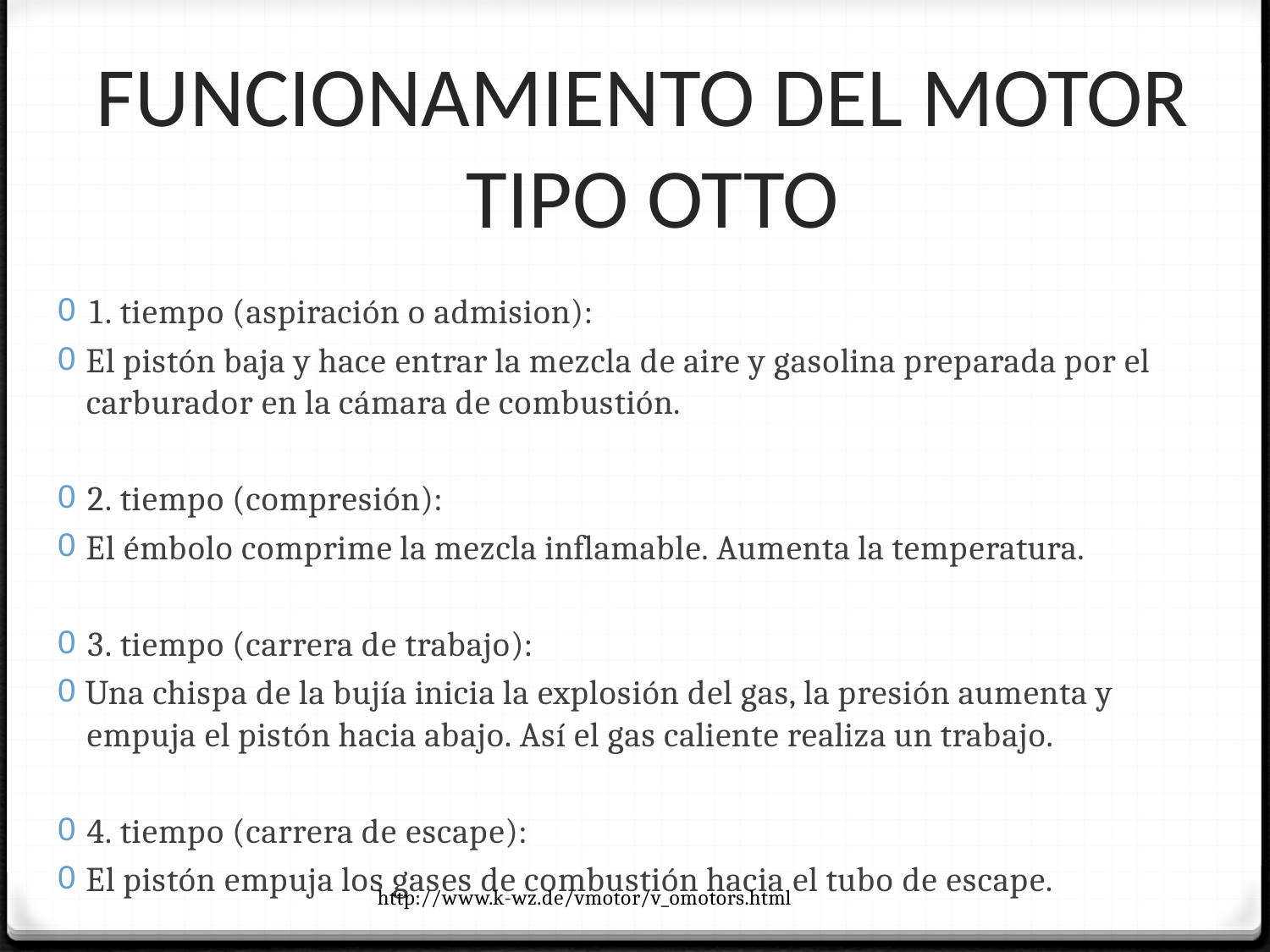

# FUNCIONAMIENTO DEL MOTOR  TIPO OTTO
1. tiempo (aspiración o admision):
El pistón baja y hace entrar la mezcla de aire y gasolina preparada por el carburador en la cámara de combustión.

2. tiempo (compresión):
El émbolo comprime la mezcla inflamable. Aumenta la temperatura.

3. tiempo (carrera de trabajo):
Una chispa de la bujía inicia la explosión del gas, la presión aumenta y empuja el pistón hacia abajo. Así el gas caliente realiza un trabajo.

4. tiempo (carrera de escape):
El pistón empuja los gases de combustión hacia el tubo de escape.
http://www.k-wz.de/vmotor/v_omotors.html